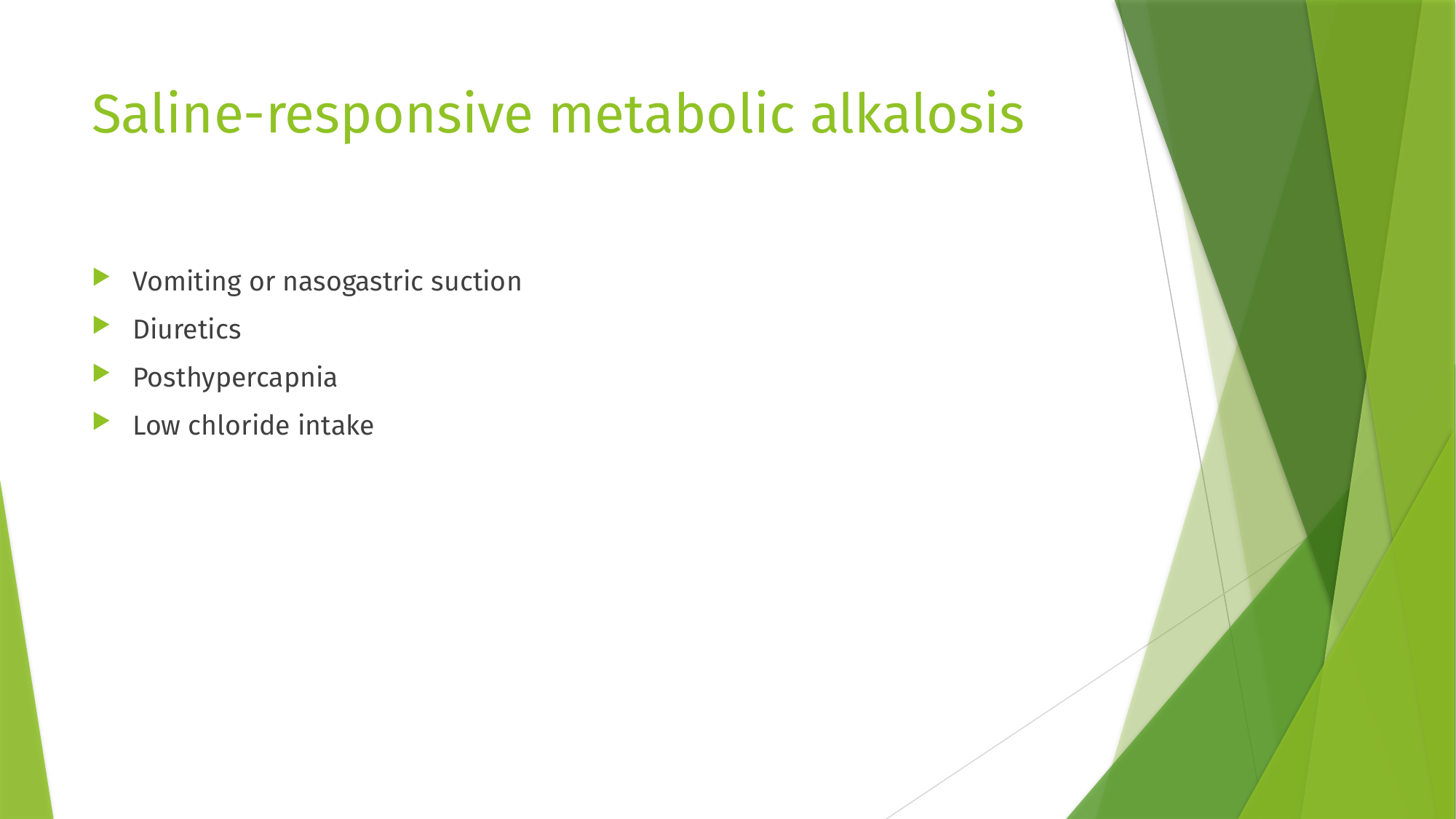

# Saline-responsive metabolic alkalosis
Vomiting or nasogastric suction
Diuretics
Posthypercapnia
Low chloride intake